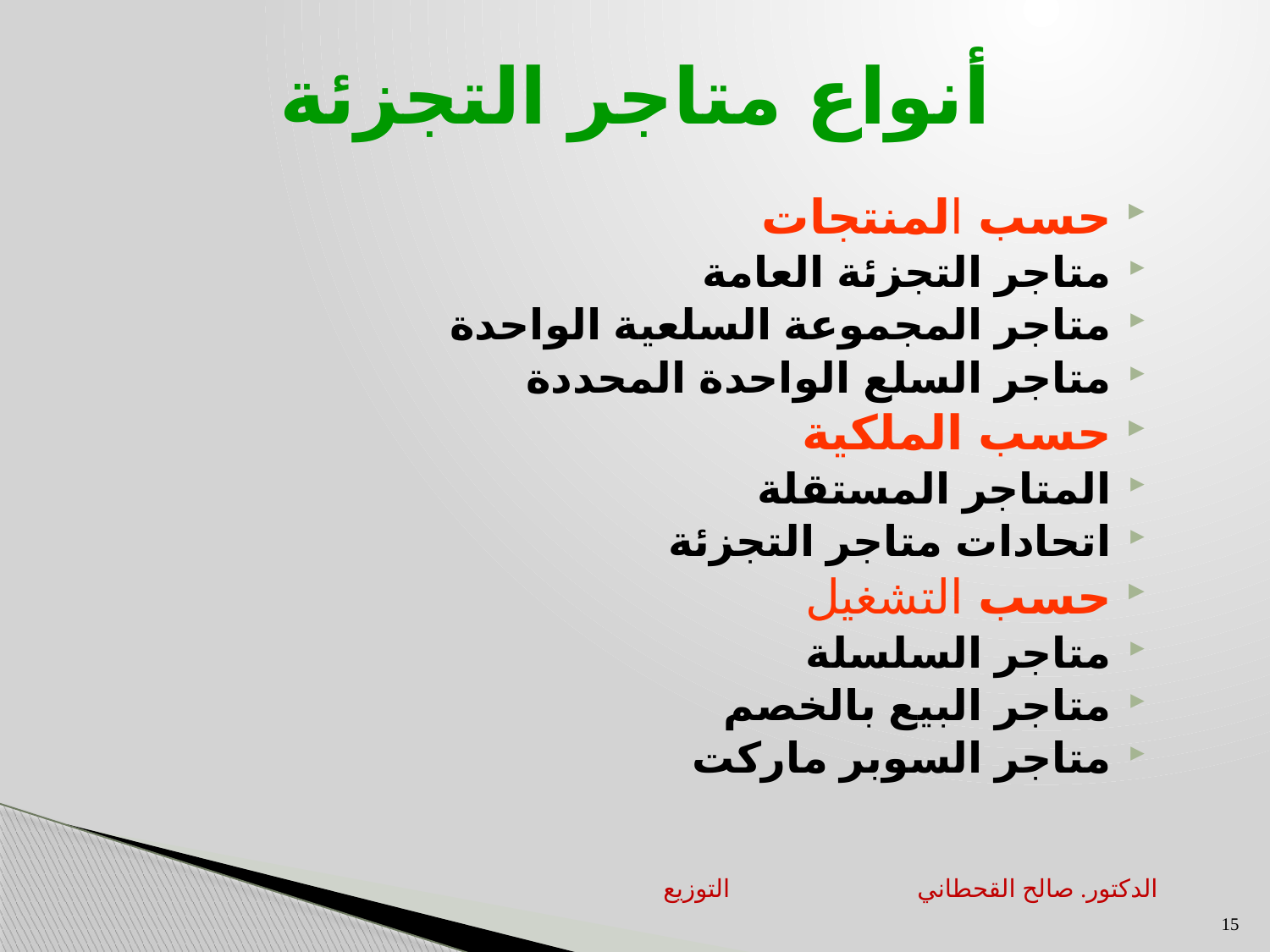

# أنواع متاجر التجزئة
حسب المنتجات
متاجر التجزئة العامة
متاجر المجموعة السلعية الواحدة
متاجر السلع الواحدة المحددة
حسب الملكية
المتاجر المستقلة
اتحادات متاجر التجزئة
حسب التشغيل
متاجر السلسلة
متاجر البيع بالخصم
متاجر السوبر ماركت
التوزيع		الدكتور. صالح القحطاني

15